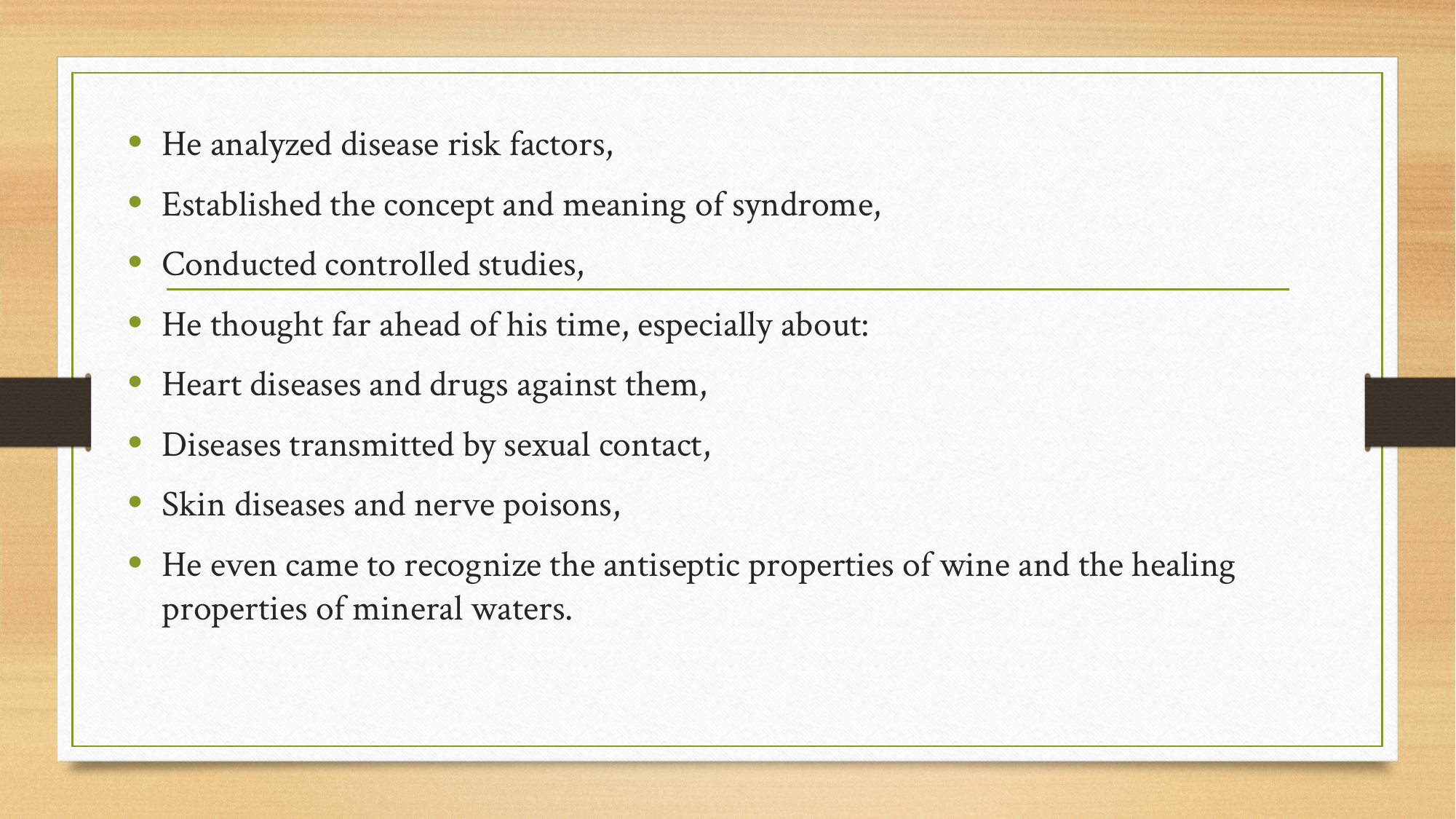

He analyzed disease risk factors,
Established the concept and meaning of syndrome,
Conducted controlled studies,
He thought far ahead of his time, especially about:
Heart diseases and drugs against them,
Diseases transmitted by sexual contact,
Skin diseases and nerve poisons,
He even came to recognize the antiseptic properties of wine and the healing properties of mineral waters.